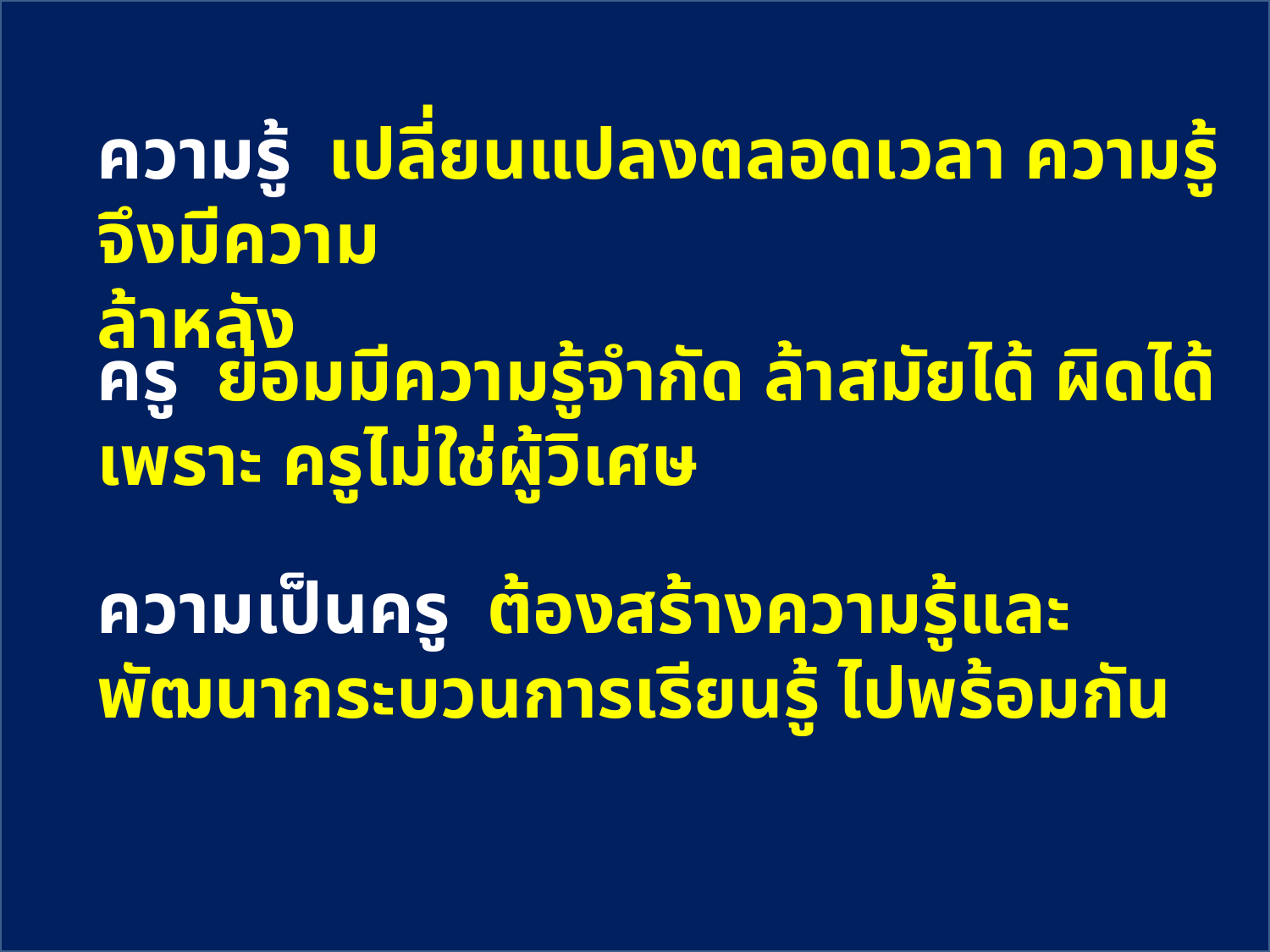

ความรู้  เปลี่ยนแปลงตลอดเวลา ความรู้จึงมีความ
ล้าหลัง
ครู  ย่อมมีความรู้จำกัด ล้าสมัยได้ ผิดได้ เพราะ ครูไม่ใช่ผู้วิเศษ
ความเป็นครู  ต้องสร้างความรู้และพัฒนากระบวนการเรียนรู้ ไปพร้อมกัน